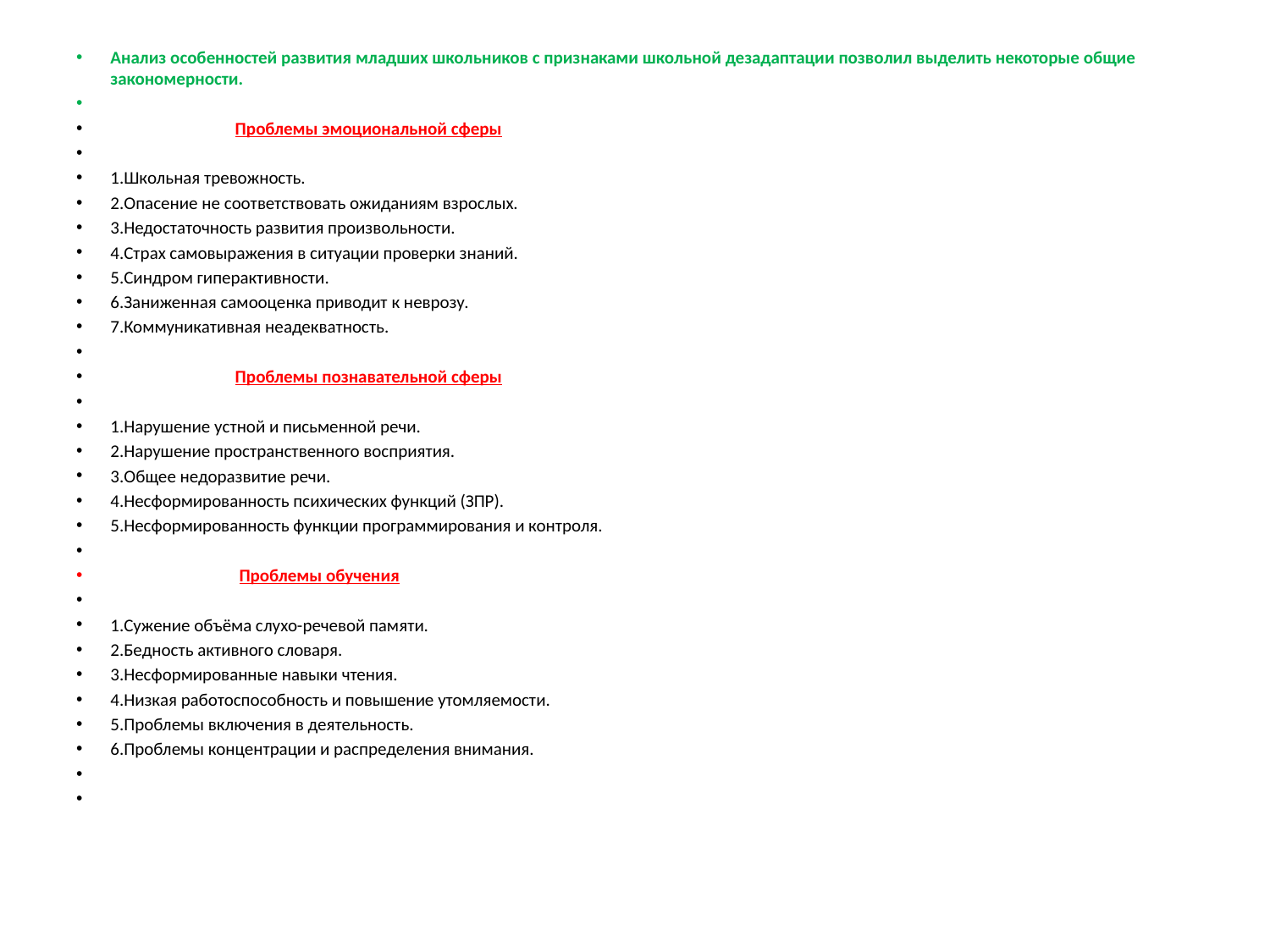

#
Анализ особенностей развития младших школьников с признаками школьной дезадаптации позволил выделить некоторые общие закономерности.

                               Проблемы эмоциональной сферы

1.Школьная тревожность.
2.Опасение не соответствовать ожиданиям взрослых.
3.Недостаточность развития произвольности.
4.Страх самовыражения в ситуации проверки знаний.
5.Синдром гиперактивности.
6.Заниженная самооценка приводит к неврозу.
7.Коммуникативная неадекватность.

                               Проблемы познавательной сферы

1.Нарушение устной и письменной речи.
2.Нарушение пространственного восприятия.
3.Общее недоразвитие речи.
4.Несформированность психических функций (ЗПР).
5.Несформированность функции программирования и контроля.

                                Проблемы обучения

1.Сужение объёма слухо-речевой памяти.
2.Бедность активного словаря.
3.Несформированные навыки чтения.
4.Низкая работоспособность и повышение утомляемости.
5.Проблемы включения в деятельность.
6.Проблемы концентрации и распределения внимания.